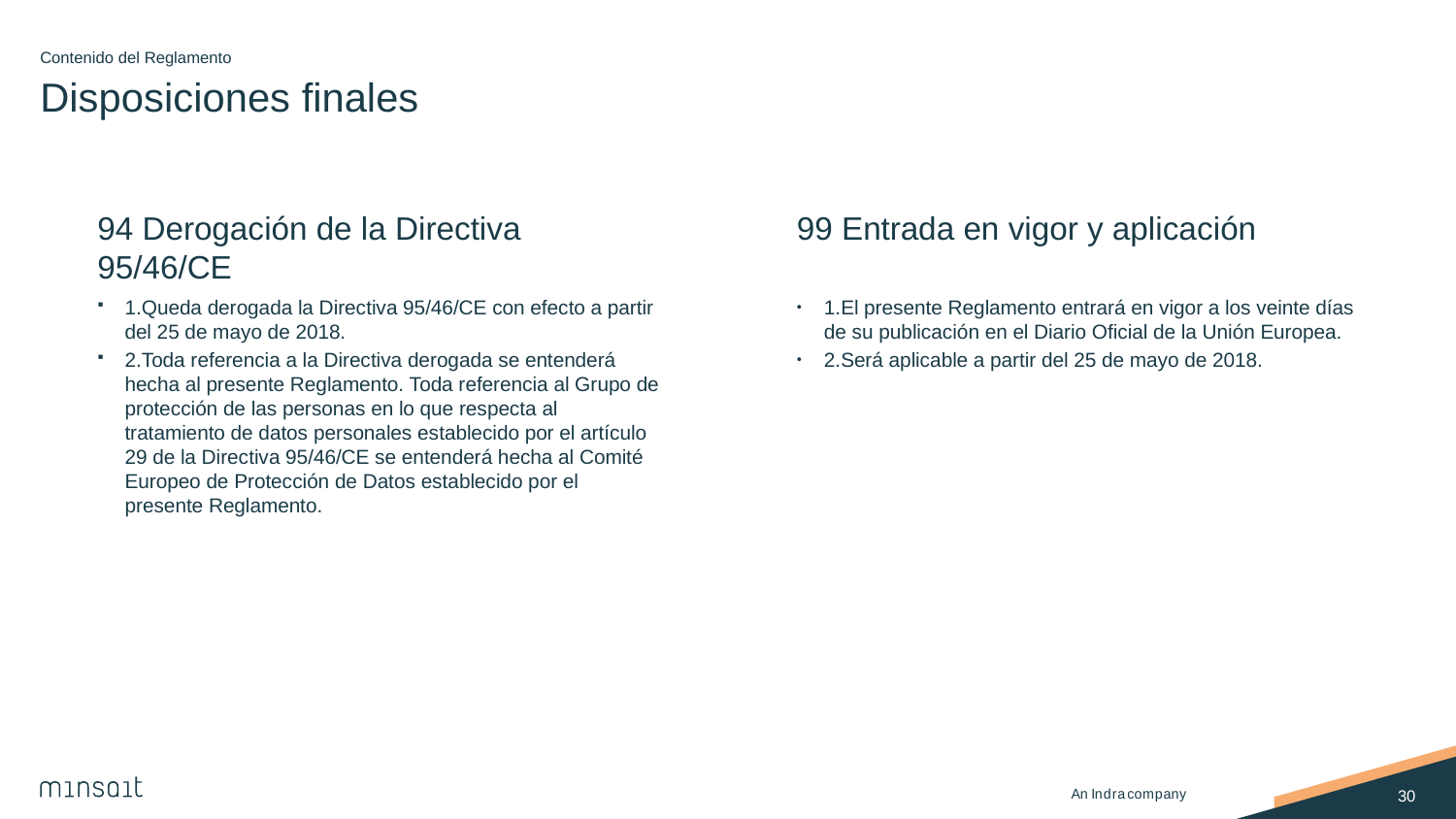

Contenido del Reglamento
# Disposiciones finales
94 Derogación de la Directiva 95/46/CE
99 Entrada en vigor y aplicación
1.Queda derogada la Directiva 95/46/CE con efecto a partir del 25 de mayo de 2018.
2.Toda referencia a la Directiva derogada se entenderá hecha al presente Reglamento. Toda referencia al Grupo de protección de las personas en lo que respecta al tratamiento de datos personales establecido por el artículo 29 de la Directiva 95/46/CE se entenderá hecha al Comité Europeo de Protección de Datos establecido por el presente Reglamento.
1.El presente Reglamento entrará en vigor a los veinte días de su publicación en el Diario Oficial de la Unión Europea.
2.Será aplicable a partir del 25 de mayo de 2018.